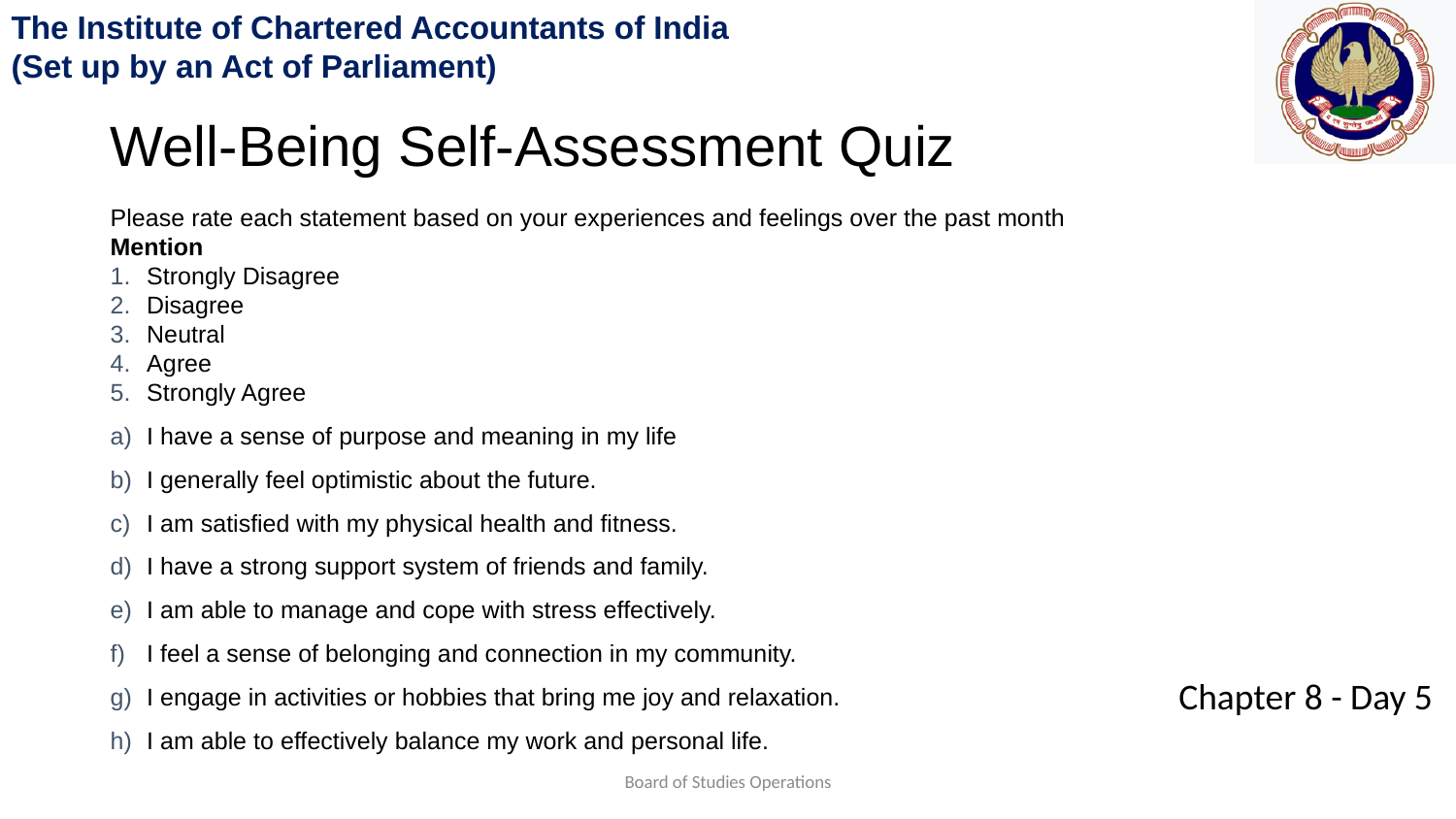

Well-Being Self-Assessment Quiz
Please rate each statement based on your experiences and feelings over the past month
Mention
Strongly Disagree
Disagree
Neutral
Agree
Strongly Agree
I have a sense of purpose and meaning in my life
I generally feel optimistic about the future.
I am satisfied with my physical health and fitness.
I have a strong support system of friends and family.
I am able to manage and cope with stress effectively.
I feel a sense of belonging and connection in my community.
I engage in activities or hobbies that bring me joy and relaxation.
I am able to effectively balance my work and personal life.
Board of Studies Operations